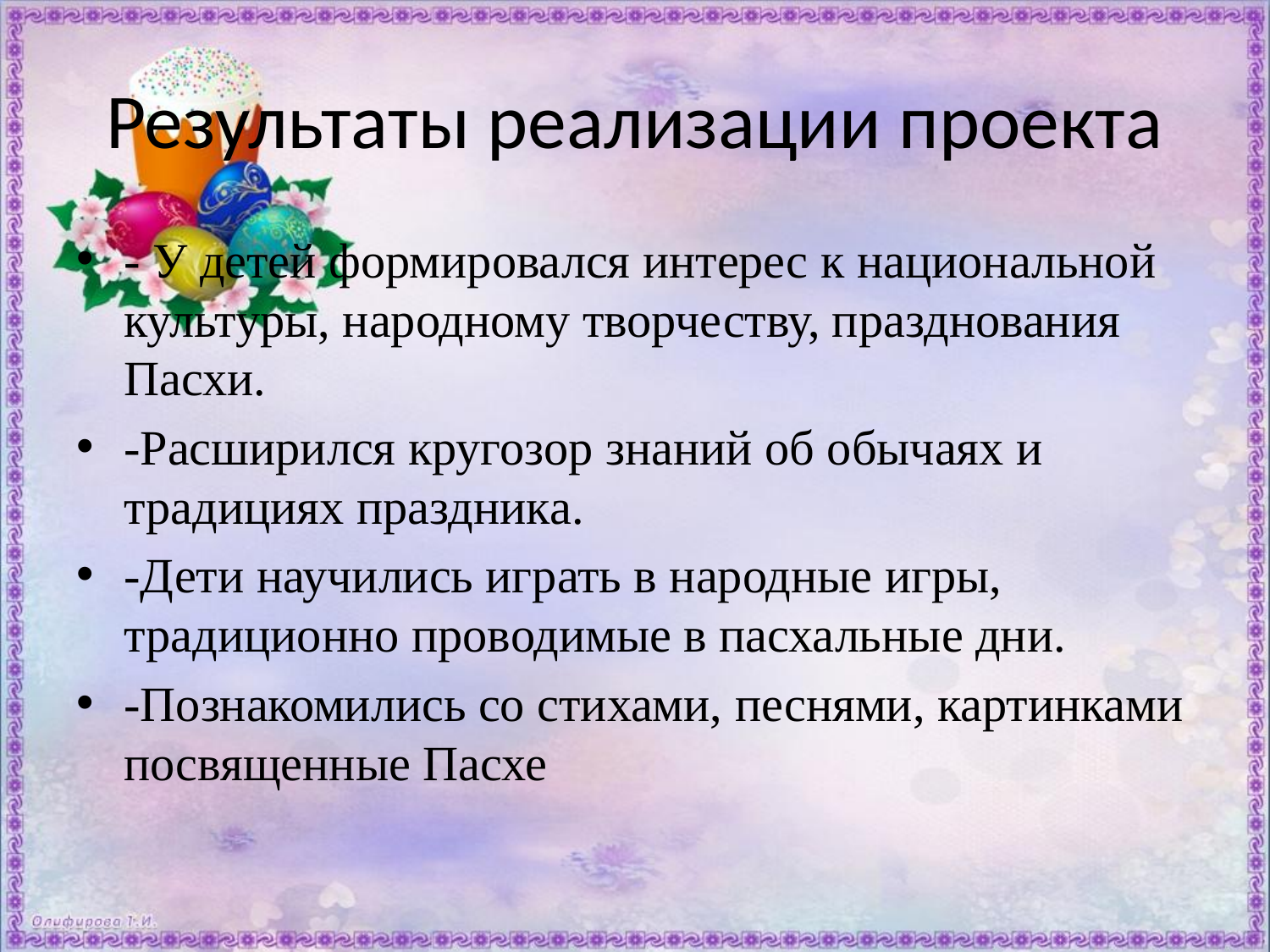

# Результаты реализации проекта
- У детей формировался интерес к национальной культуры, народному творчеству, празднования Пасхи.
-Расширился кругозор знаний об обычаях и традициях праздника.
-Дети научились играть в народные игры, традиционно проводимые в пасхальные дни.
-Познакомились со стихами, песнями, картинками посвященные Пасхе